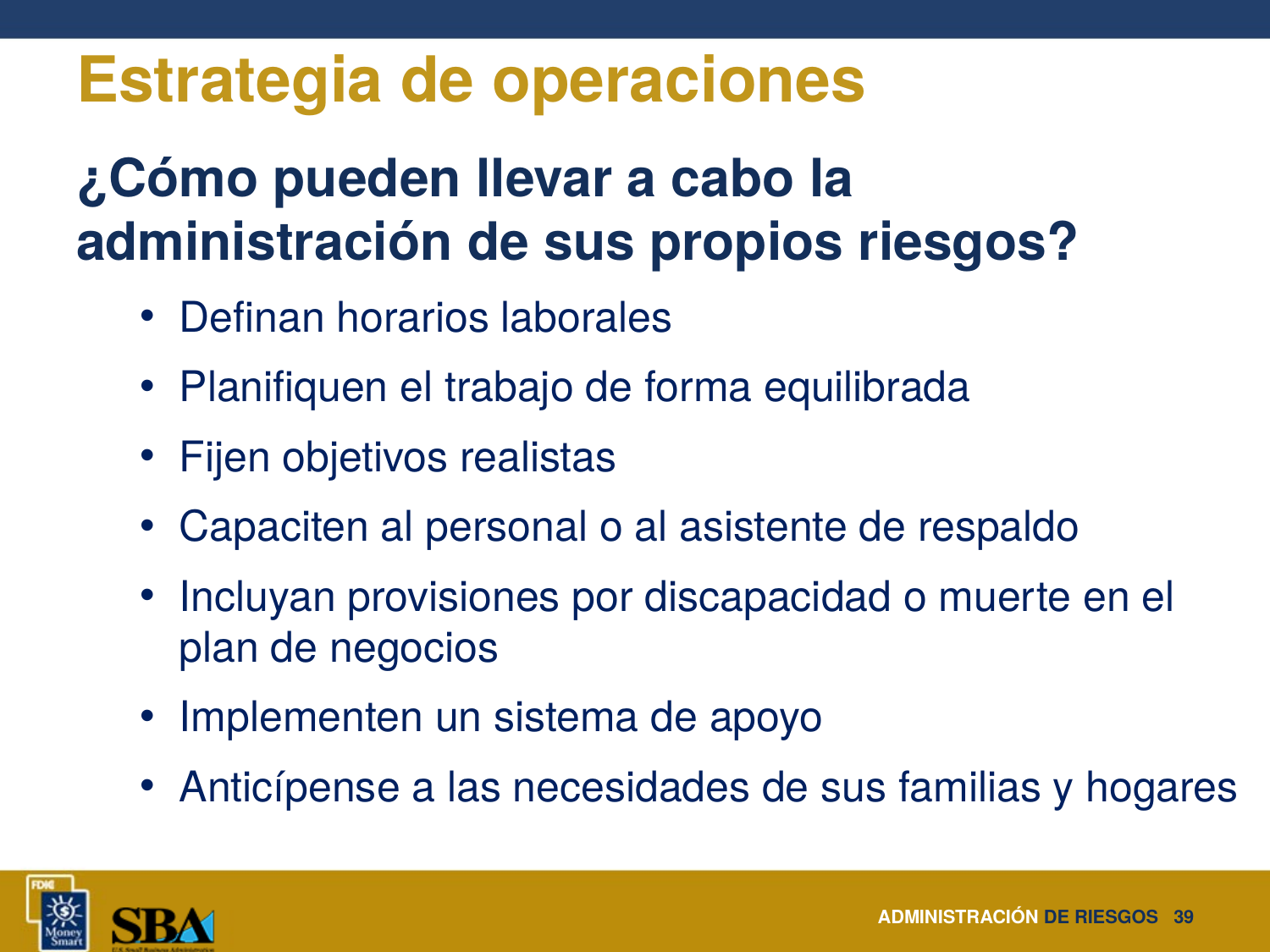

# Estrategia de operaciones
¿Cómo pueden llevar a cabo la administración de sus propios riesgos?
Definan horarios laborales
Planifiquen el trabajo de forma equilibrada
Fijen objetivos realistas
Capaciten al personal o al asistente de respaldo
Incluyan provisiones por discapacidad o muerte en el plan de negocios
Implementen un sistema de apoyo
Anticípense a las necesidades de sus familias y hogares